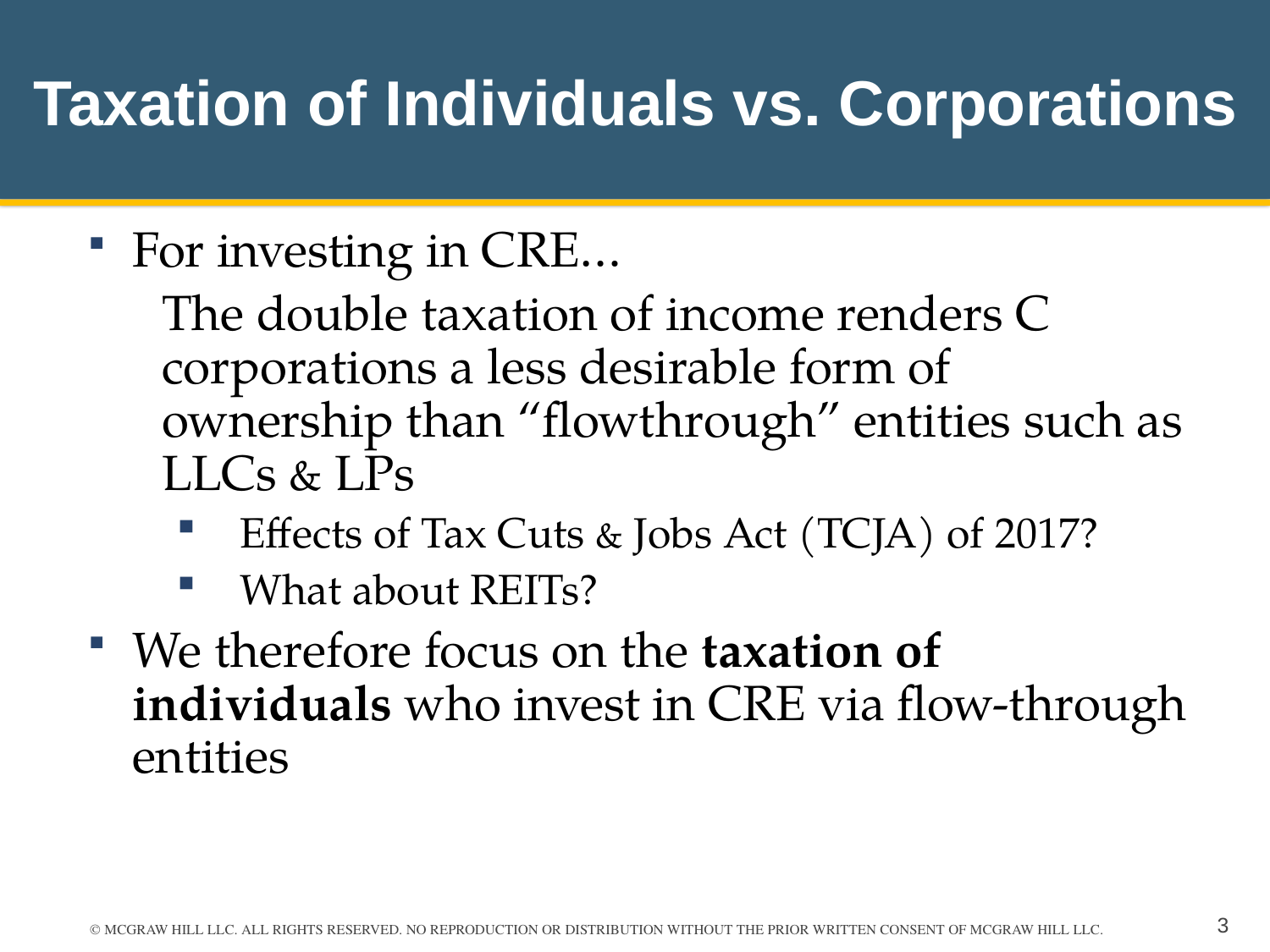

# Taxation of Individuals vs. Corporations
For investing in CRE…
The double taxation of income renders C corporations a less desirable form of ownership than “flowthrough” entities such as LLCs & LPs
Effects of Tax Cuts & Jobs Act (TCJA) of 2017?
What about REITs?
We therefore focus on the taxation of individuals who invest in CRE via flow-through entities

© MCGRAW HILL LLC. ALL RIGHTS RESERVED. NO REPRODUCTION OR DISTRIBUTION WITHOUT THE PRIOR WRITTEN CONSENT OF MCGRAW HILL LLC.
3